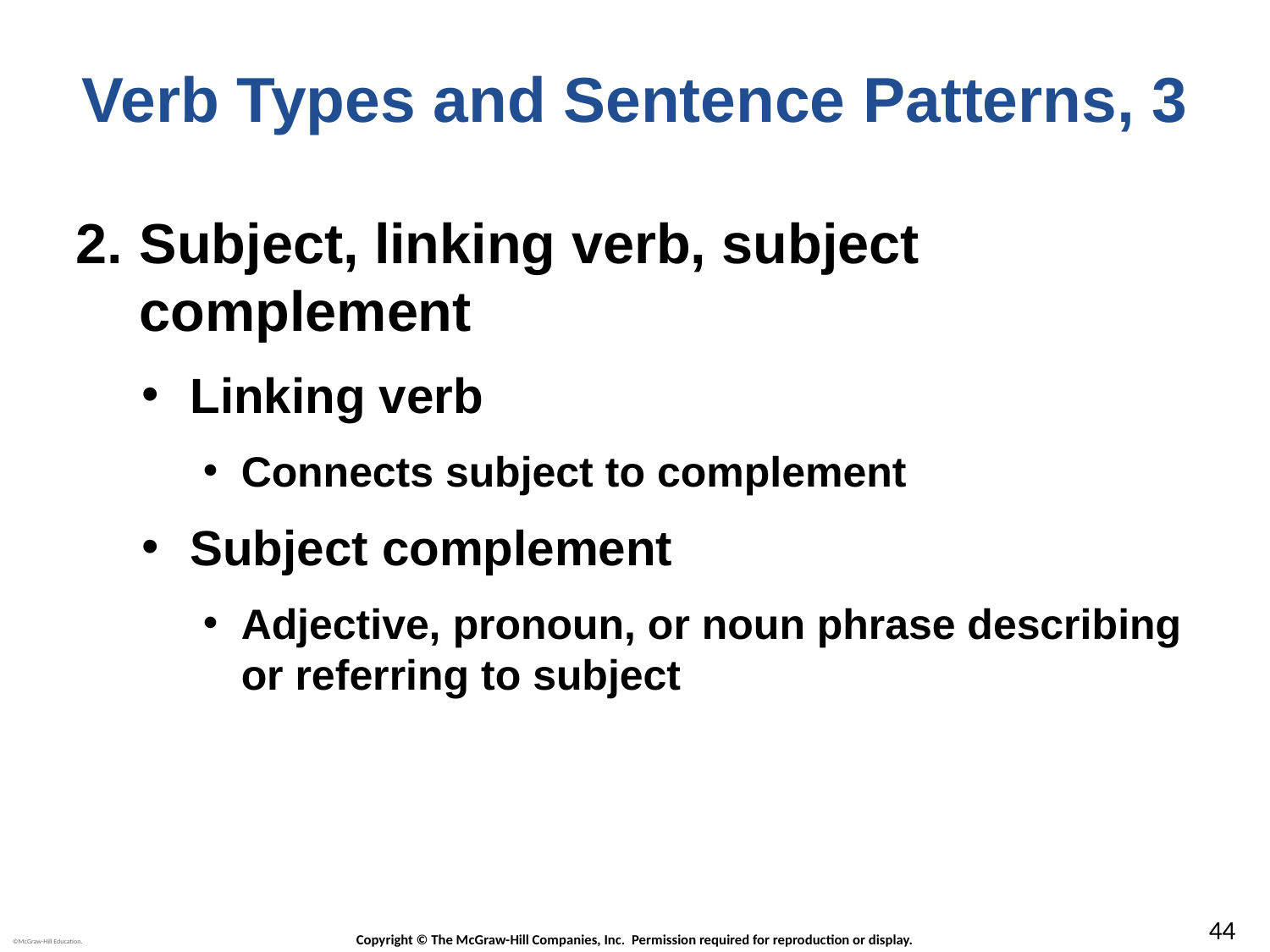

# Verb Types and Sentence Patterns, 3
Subject, linking verb, subject complement
Linking verb
Connects subject to complement
Subject complement
Adjective, pronoun, or noun phrase describing or referring to subject